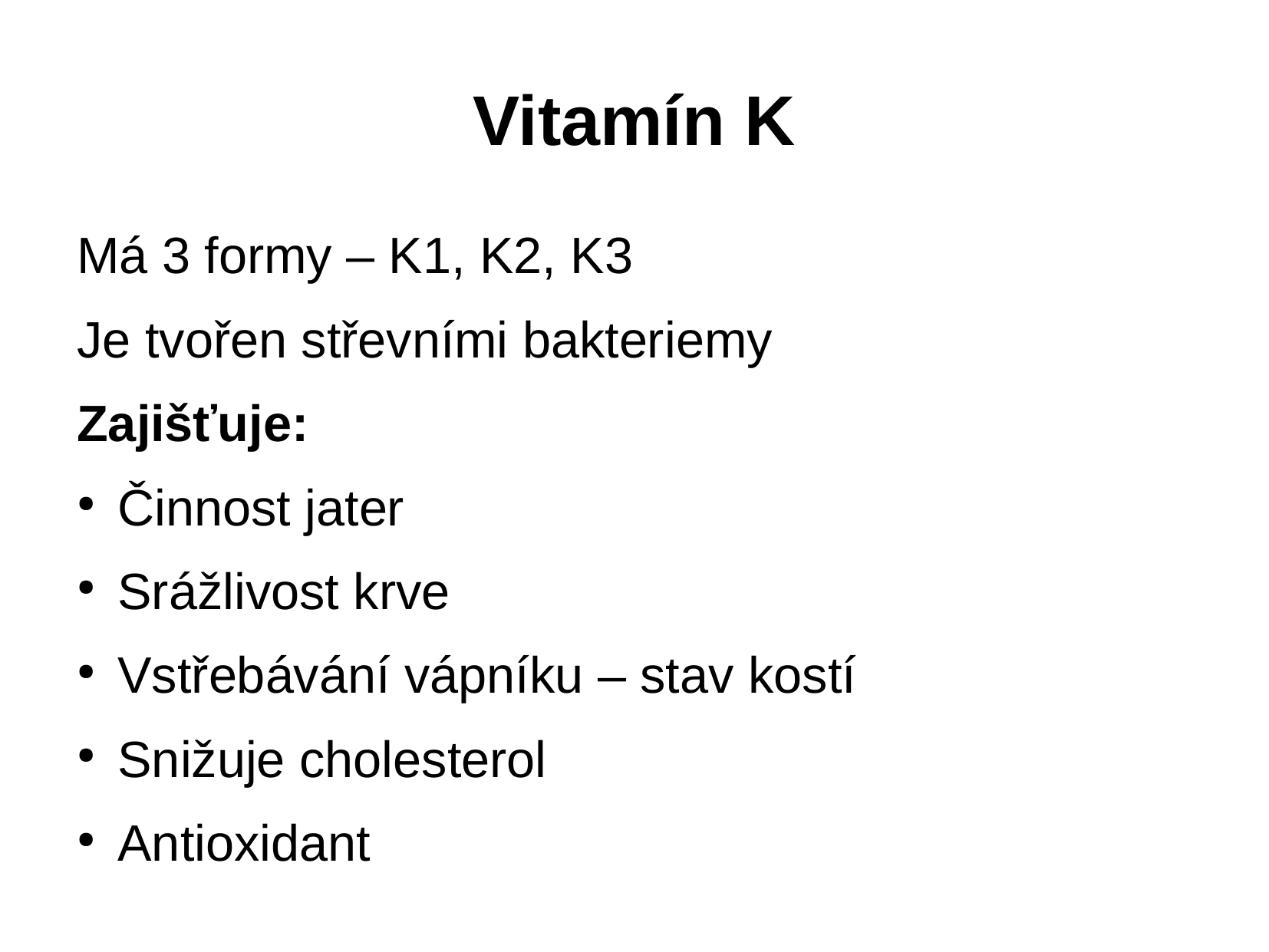

Vitamín K
Má 3 formy – K1, K2, K3
Je tvořen střevními bakteriemy
Zajišťuje:
Činnost jater
Srážlivost krve
Vstřebávání vápníku – stav kostí
Snižuje cholesterol
Antioxidant